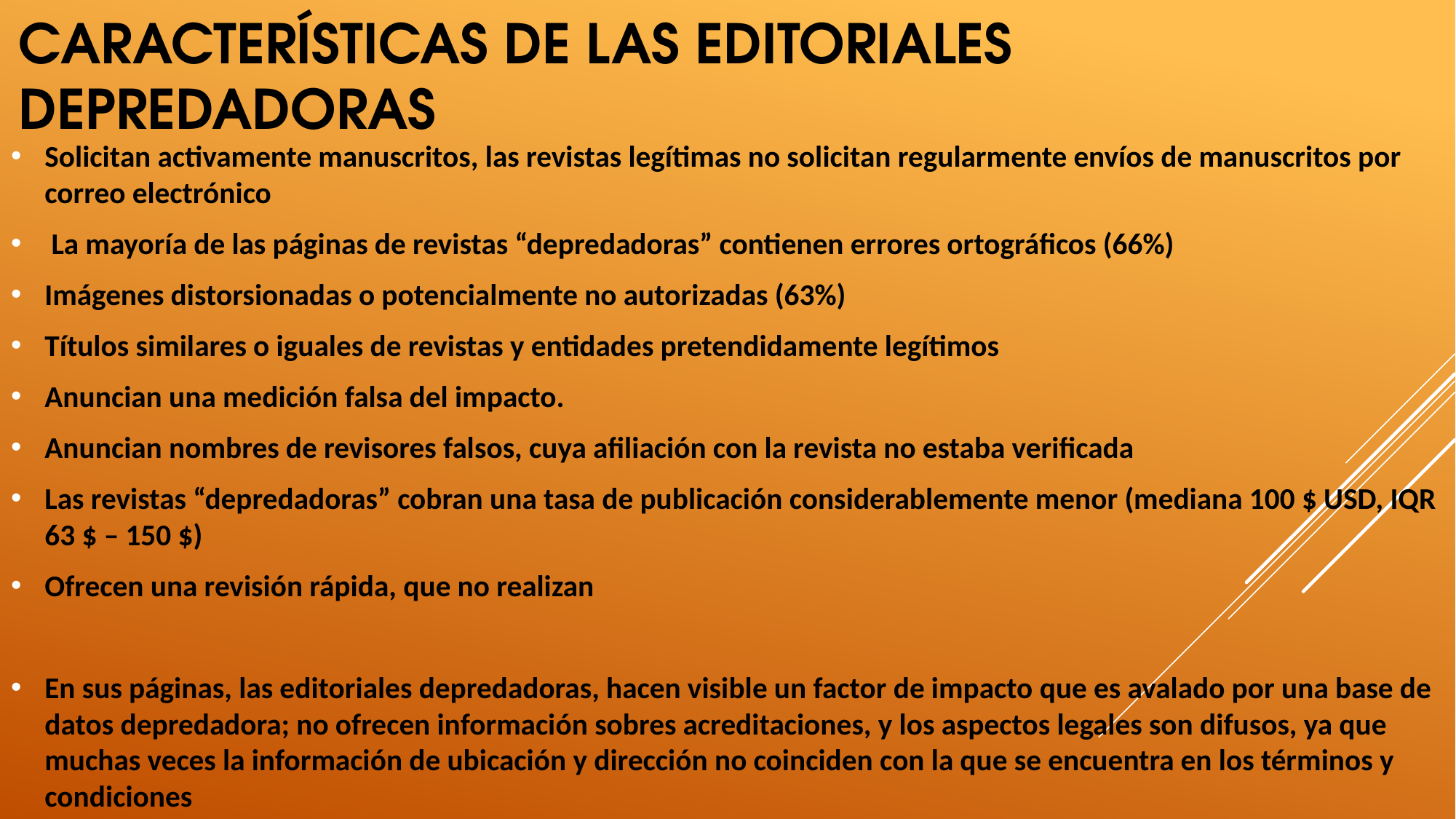

# Características de las editoriales depredadoras
Solicitan activamente manuscritos, las revistas legítimas no solicitan regularmente envíos de manuscritos por correo electrónico
 La mayoría de las páginas de revistas “depredadoras” contienen errores ortográficos (66%)
Imágenes distorsionadas o potencialmente no autorizadas (63%)
Títulos similares o iguales de revistas y entidades pretendidamente legítimos
Anuncian una medición falsa del impacto.
Anuncian nombres de revisores falsos, cuya afiliación con la revista no estaba verificada
Las revistas “depredadoras” cobran una tasa de publicación considerablemente menor (mediana 100 $ USD, IQR 63 $ – 150 $)
Ofrecen una revisión rápida, que no realizan

En sus páginas, las editoriales depredadoras, hacen visible un factor de impacto que es avalado por una base de datos depredadora; no ofrecen información sobres acreditaciones, y los aspectos legales son difusos, ya que muchas veces la información de ubicación y dirección no coinciden con la que se encuentra en los términos y condiciones